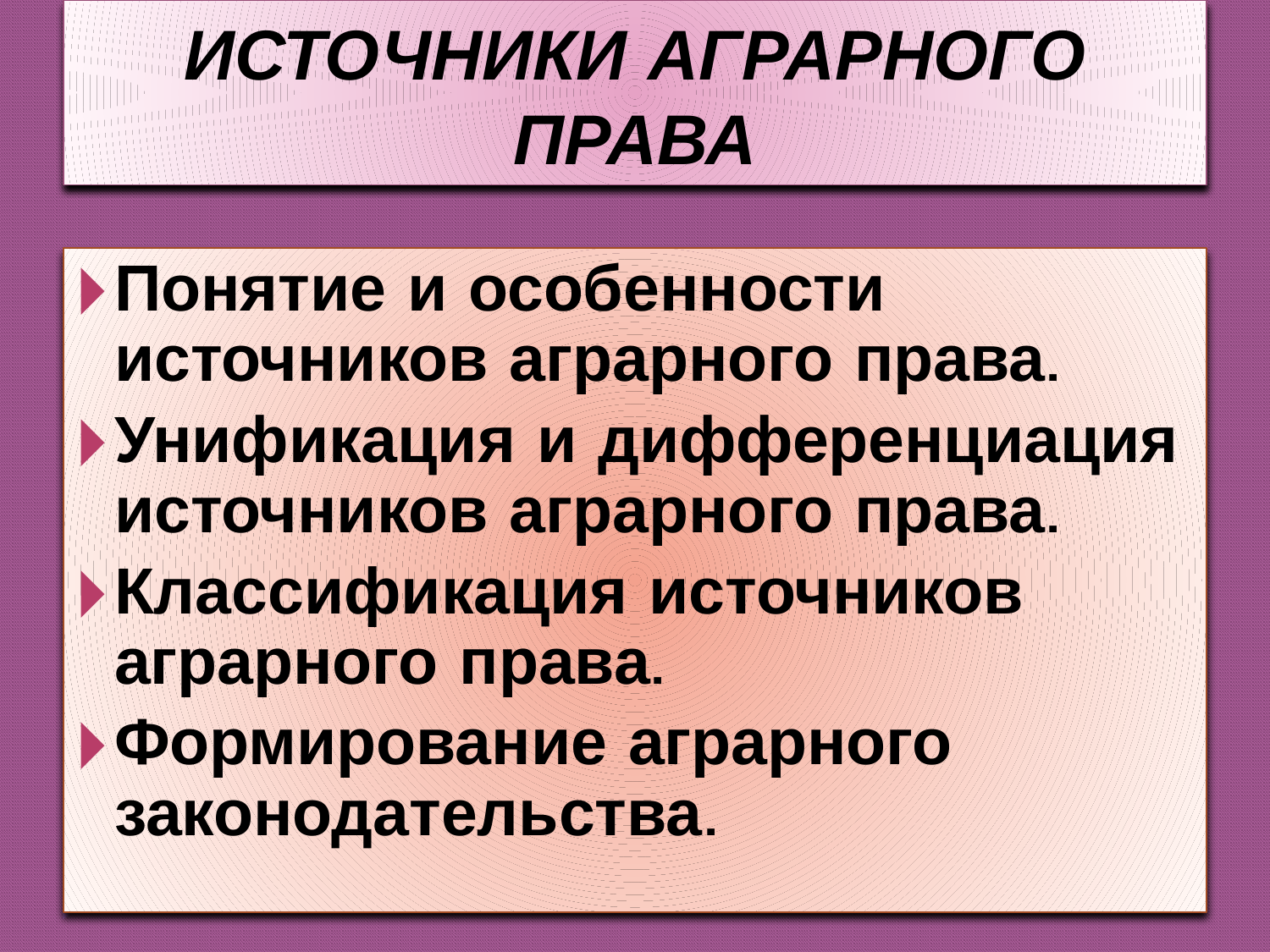

# ИСТОЧНИКИ АГРАРНОГО ПРАВА
Понятие и особенности источников аграрного права.
Унификация и дифференциация источников аграрного права.
Классификация источников аграрного права.
Формирование аграрного законодательства.